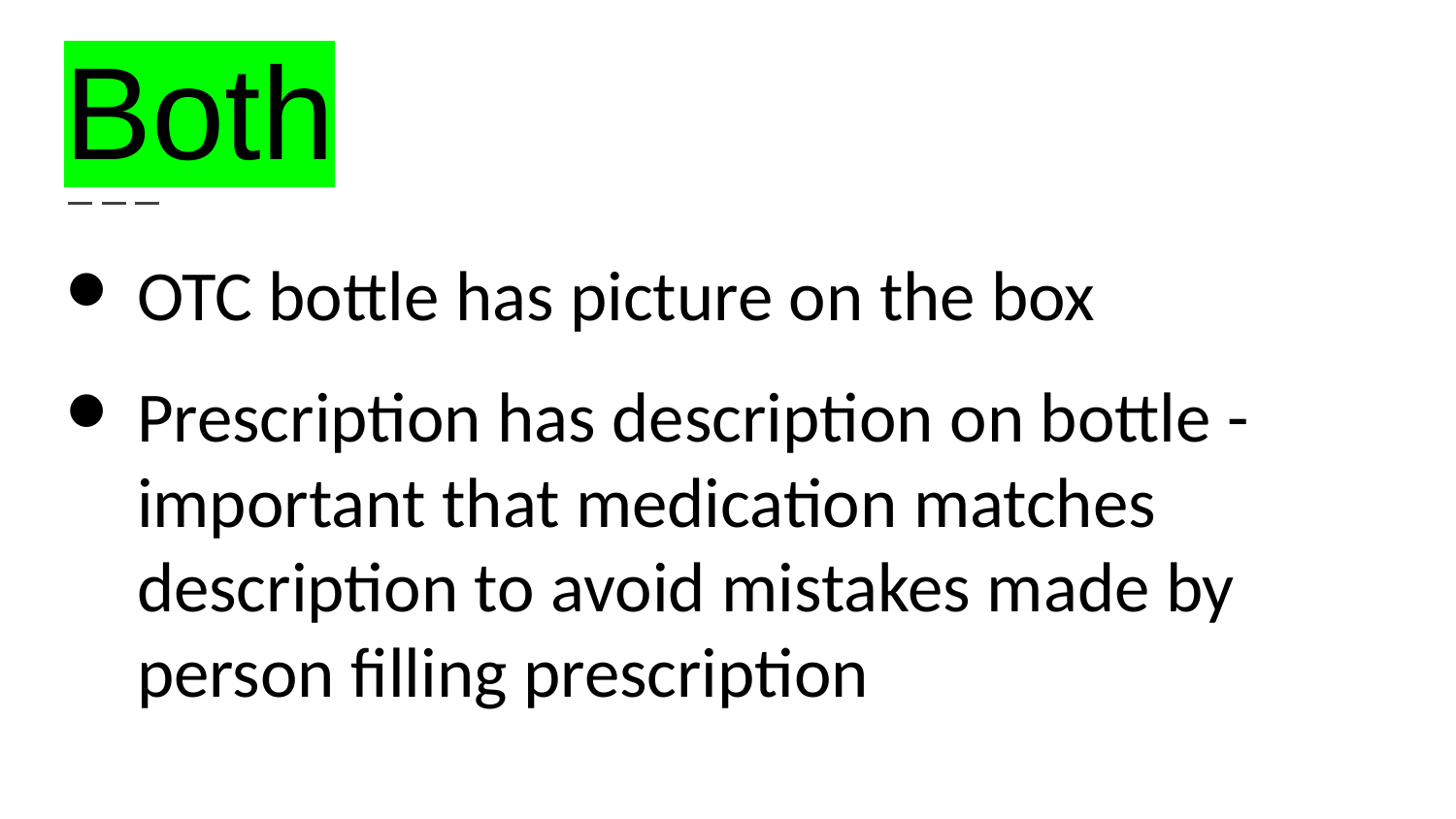

# Both
OTC bottle has picture on the box

Prescription has description on bottle - important that medication matches description to avoid mistakes made by person filling prescription